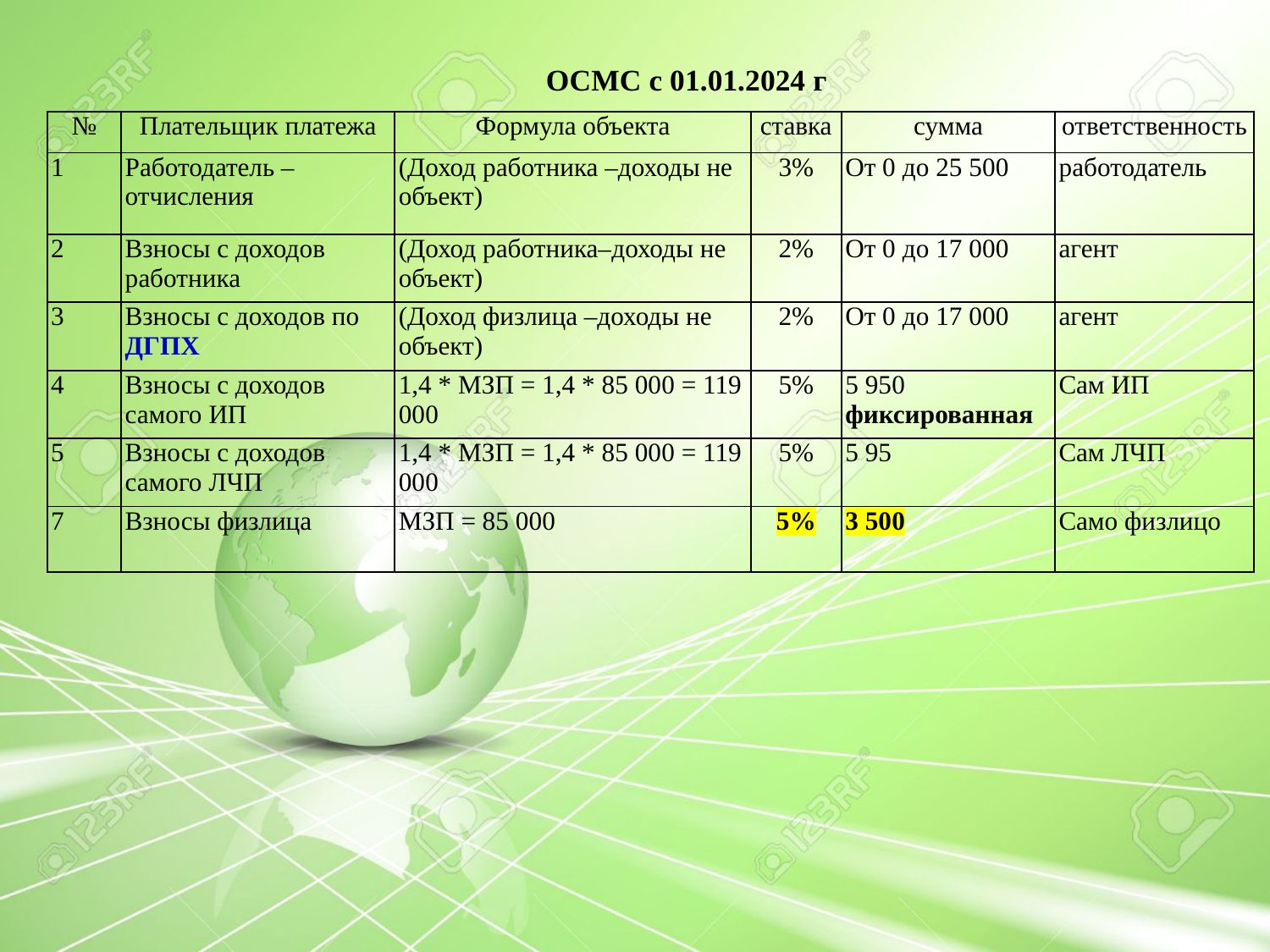

ОСМС с 01.01.2024 г
| № | Плательщик платежа | Формула объекта | ставка | сумма | ответственность |
| --- | --- | --- | --- | --- | --- |
| 1 | Работодатель –отчисления | (Доход работника –доходы не объект) | 3% | От 0 до 25 500 | работодатель |
| 2 | Взносы с доходов работника | (Доход работника–доходы не объект) | 2% | От 0 до 17 000 | агент |
| 3 | Взносы с доходов по ДГПХ | (Доход физлица –доходы не объект) | 2% | От 0 до 17 000 | агент |
| 4 | Взносы с доходов самого ИП | 1,4 \* МЗП = 1,4 \* 85 000 = 119 000 | 5% | 5 950 фиксированная | Сам ИП |
| 5 | Взносы с доходов самого ЛЧП | 1,4 \* МЗП = 1,4 \* 85 000 = 119 000 | 5% | 5 95 | Сам ЛЧП |
| 7 | Взносы физлица | МЗП = 85 000 | 5% | 3 500 | Само физлицо |